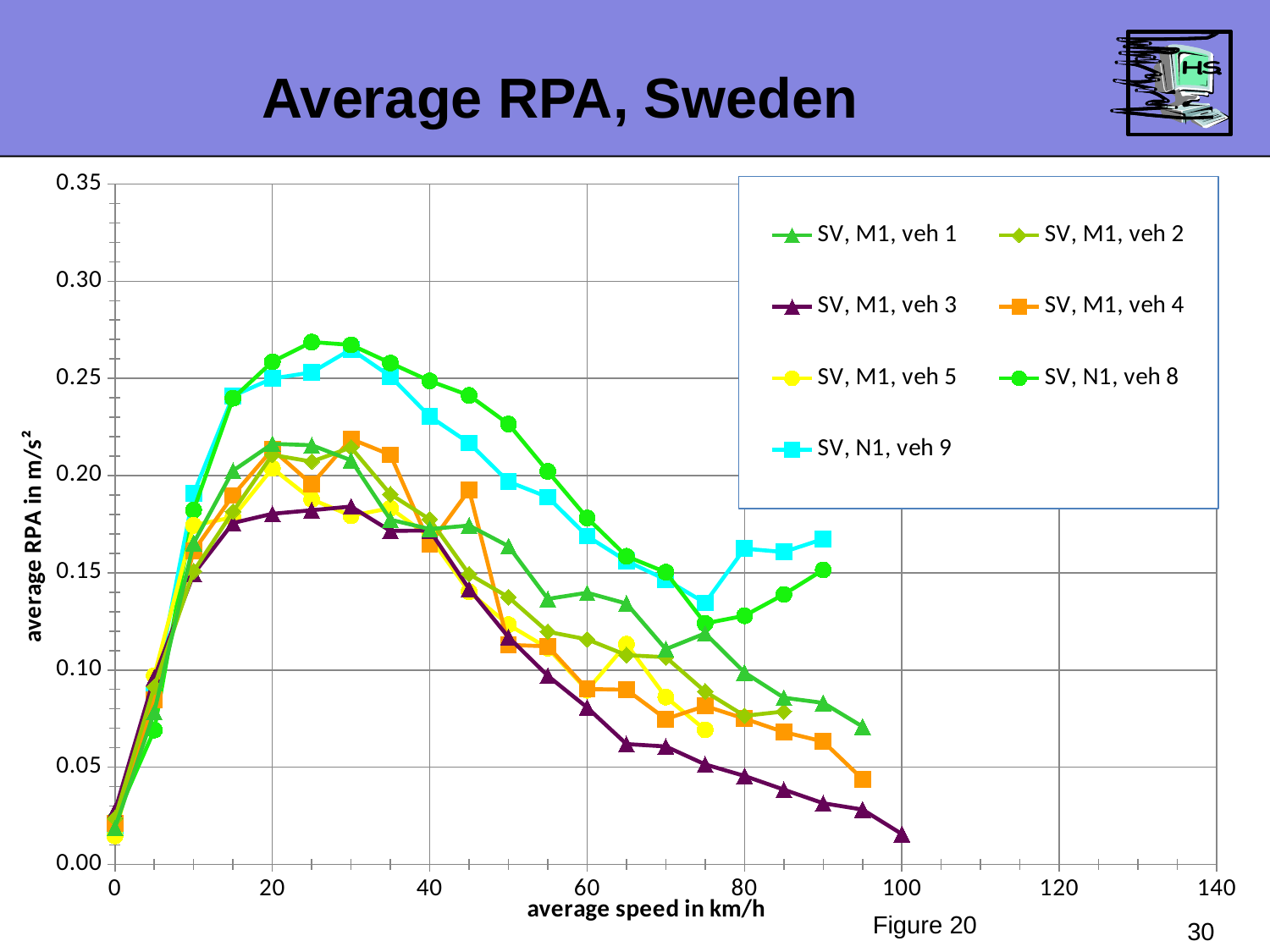

Average RPA, Sweden

### Chart

| Category | SV, M1, veh 1 | SV, M1, veh 2 | SV, M1, veh 3 | SV, M1, veh 4 | SV, M1, veh 5 | SV, N1, veh 8 | SV, N1, veh 9 |
|---|---|---|---|---|---|---|---|

Figure 20
30